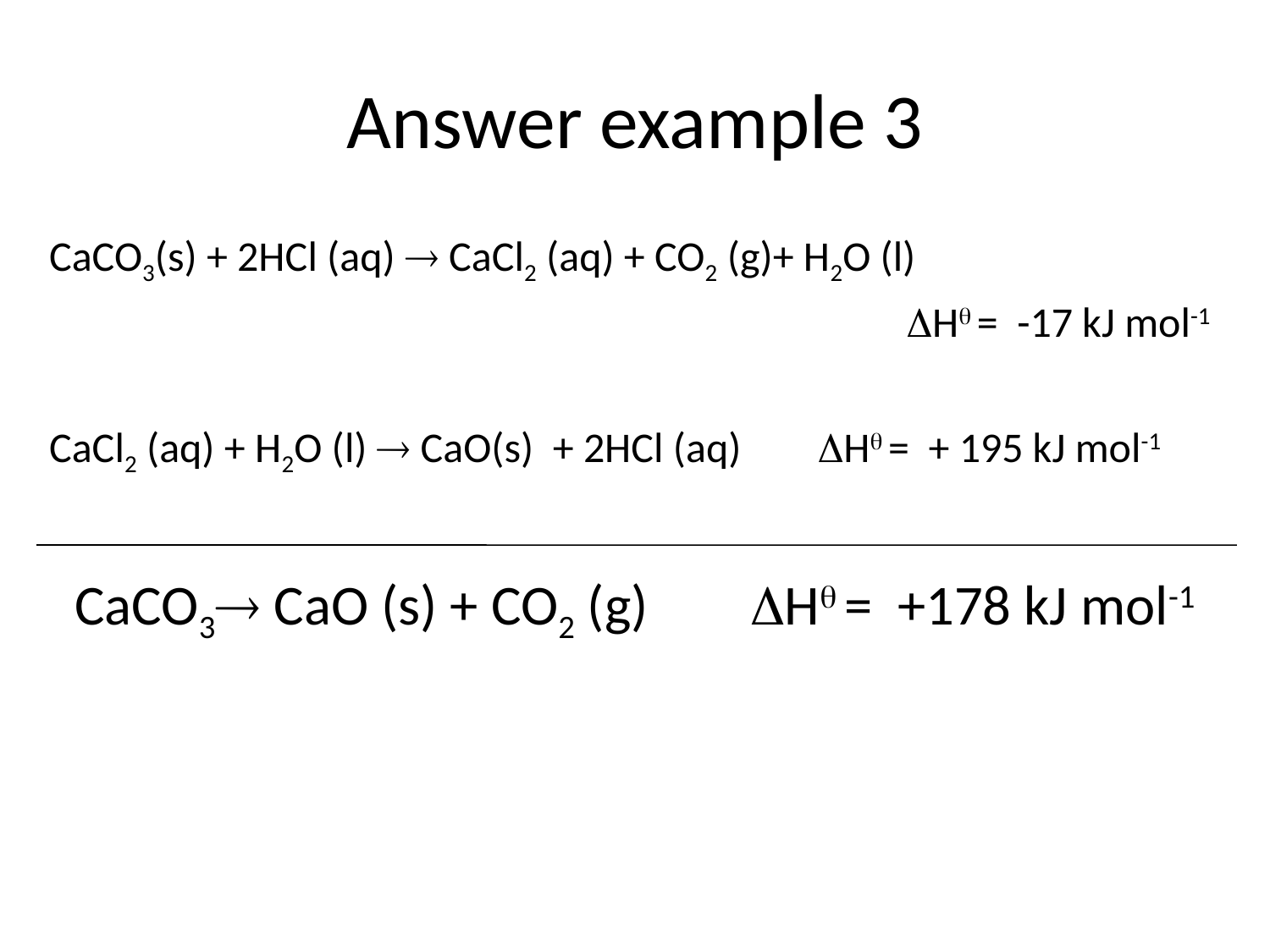

# Answer example 3
CaCO3(s) + 2HCl (aq) → CaCl2 (aq) + CO2 (g)+ H2O (l)
                                                                                          ΔHθ =  -17 kJ mol-1

CaCl2 (aq) + H2O (l) → CaO(s)  + 2HCl (aq)        ΔHθ =  + 195 kJ mol-1

  CaCO3→ CaO (s) + CO2 (g)        ΔHθ =  +178 kJ mol-1